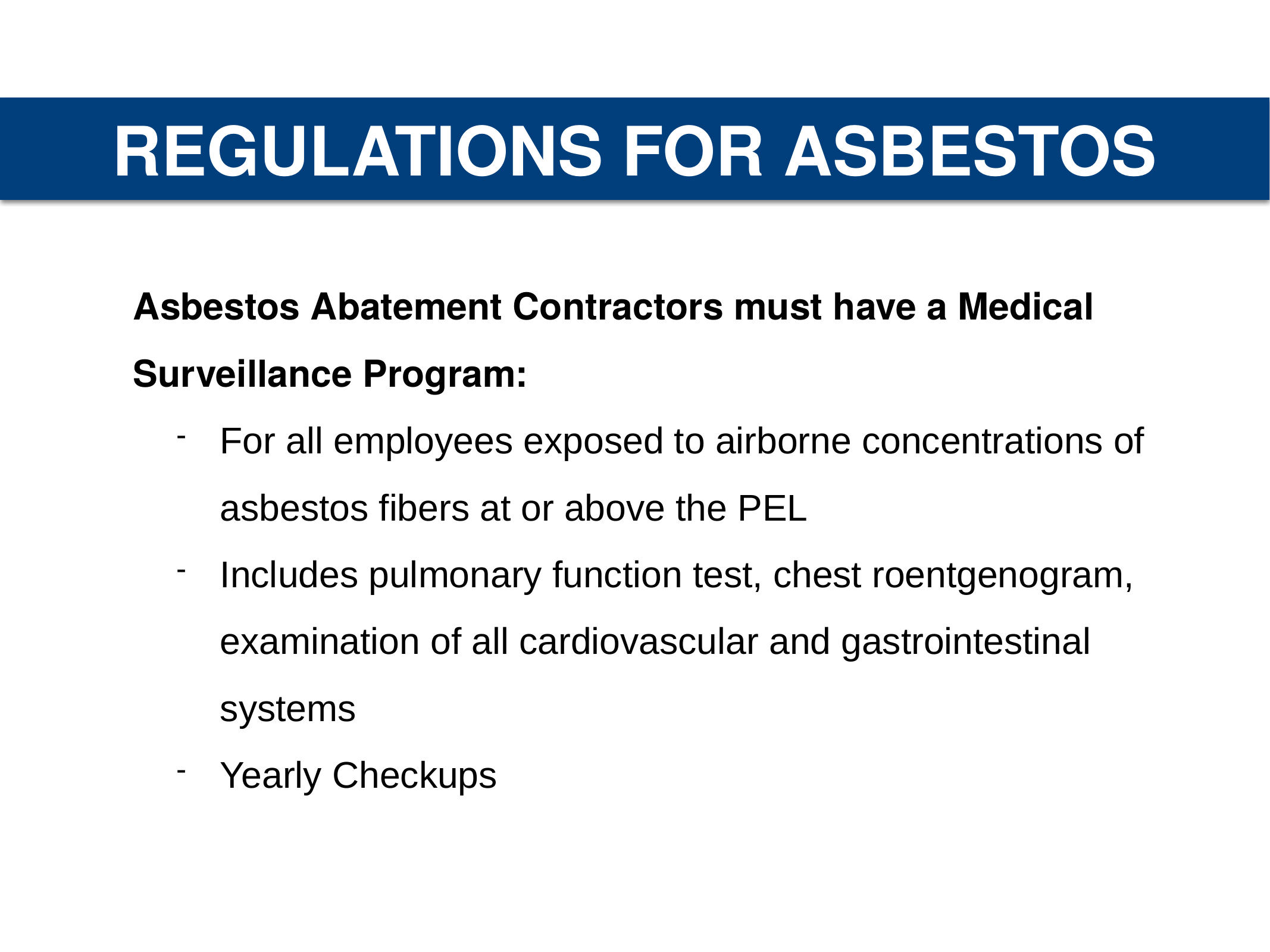

REGULATIONS FOR ASBESTOS
Asbestos Abatement Contractors must have a Medical Surveillance Program:
For all employees exposed to airborne concentrations of asbestos fibers at or above the PEL
Includes pulmonary function test, chest roentgenogram, examination of all cardiovascular and gastrointestinal systems
Yearly Checkups